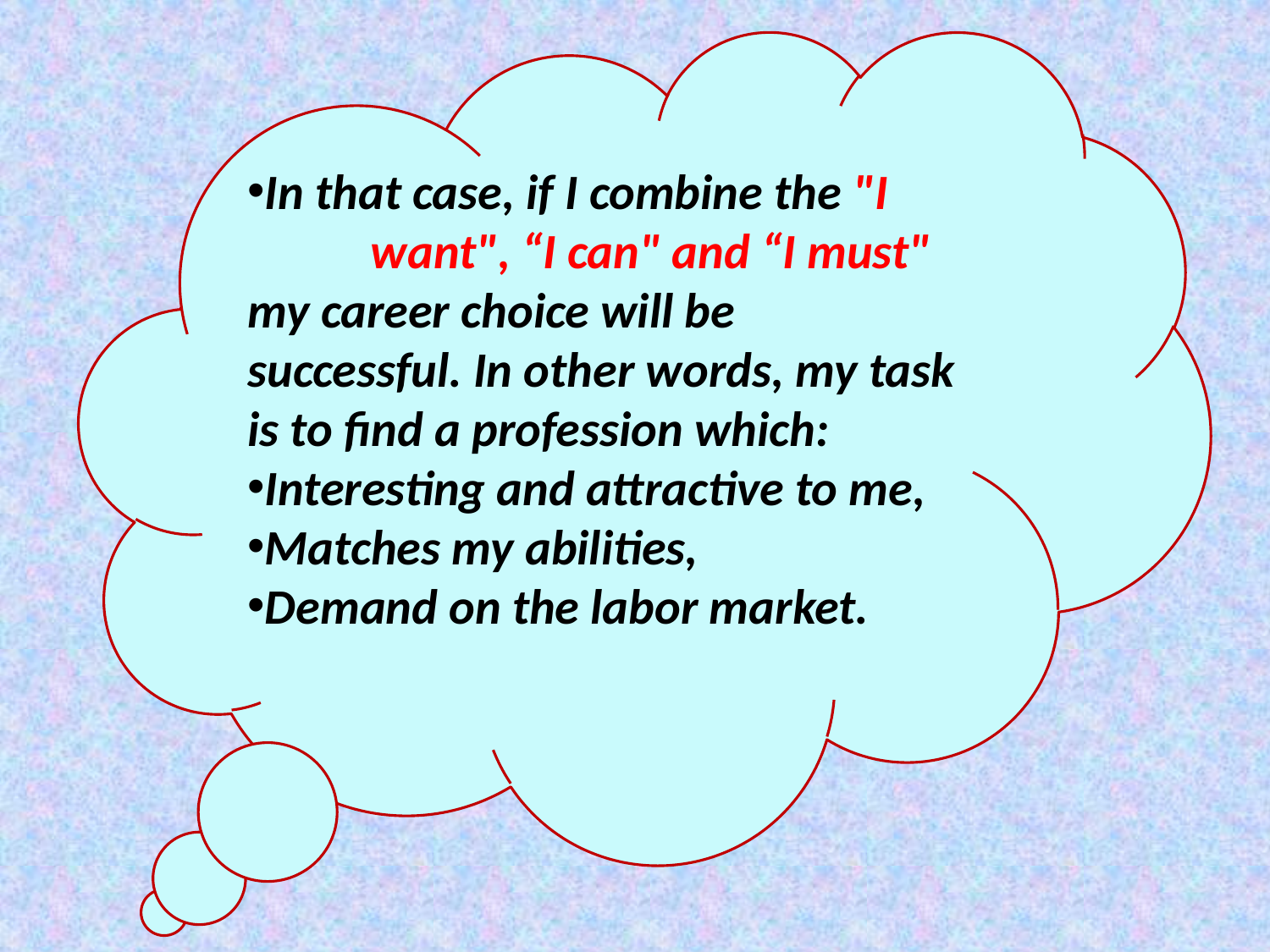

In that case, if I combine the "I                  want", “I can" and “I must" my career choice will be successful. In other words, my task is to find a profession which:
Interesting and attractive to me,
Matches my abilities,
Demand on the labor market.